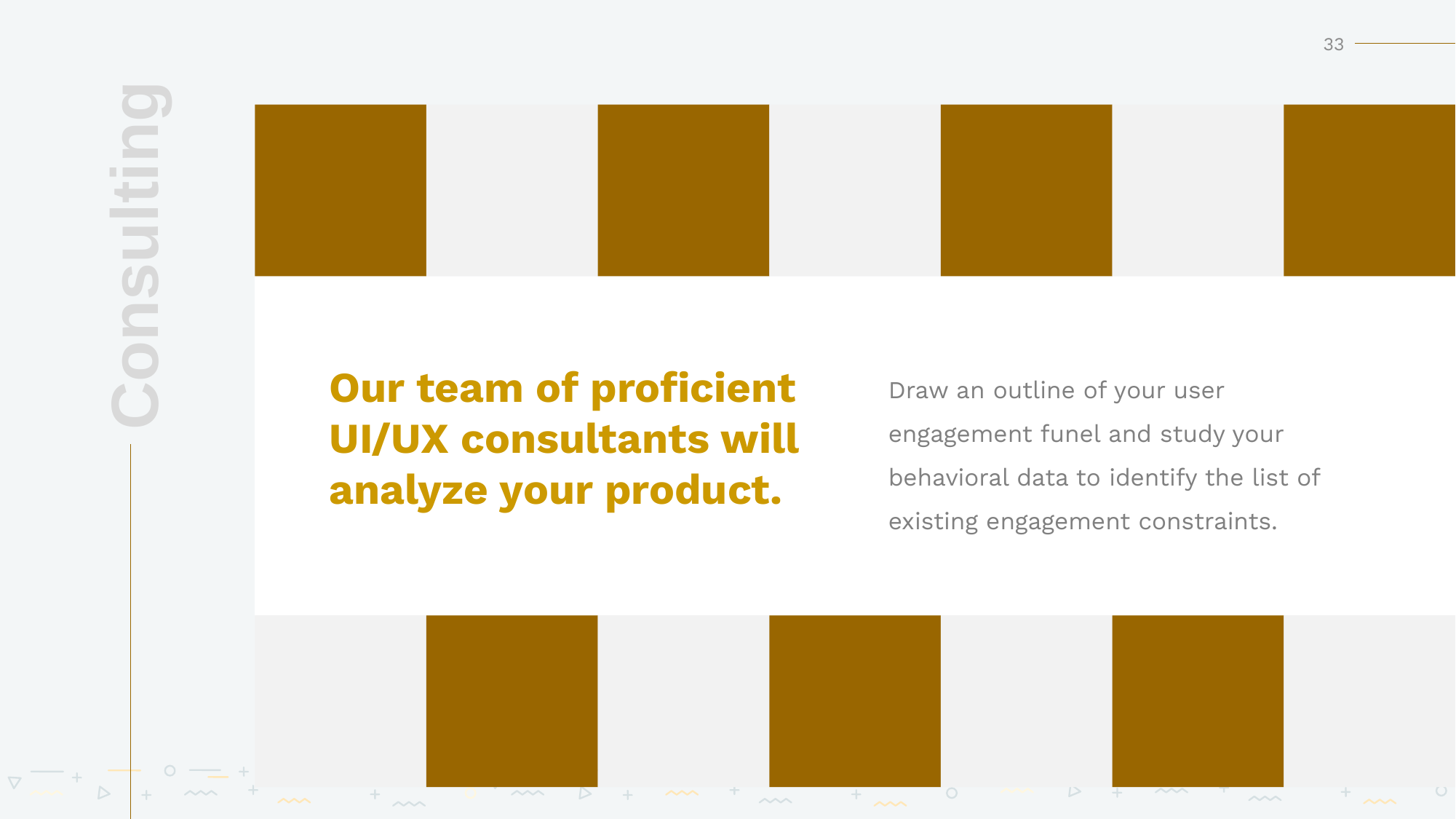

33

Consulting

Our team of proficient UI/UX consultants will analyze your product.
# Draw an outline of your user engagement funel and study your behavioral data to identify the list of existing engagement constraints.